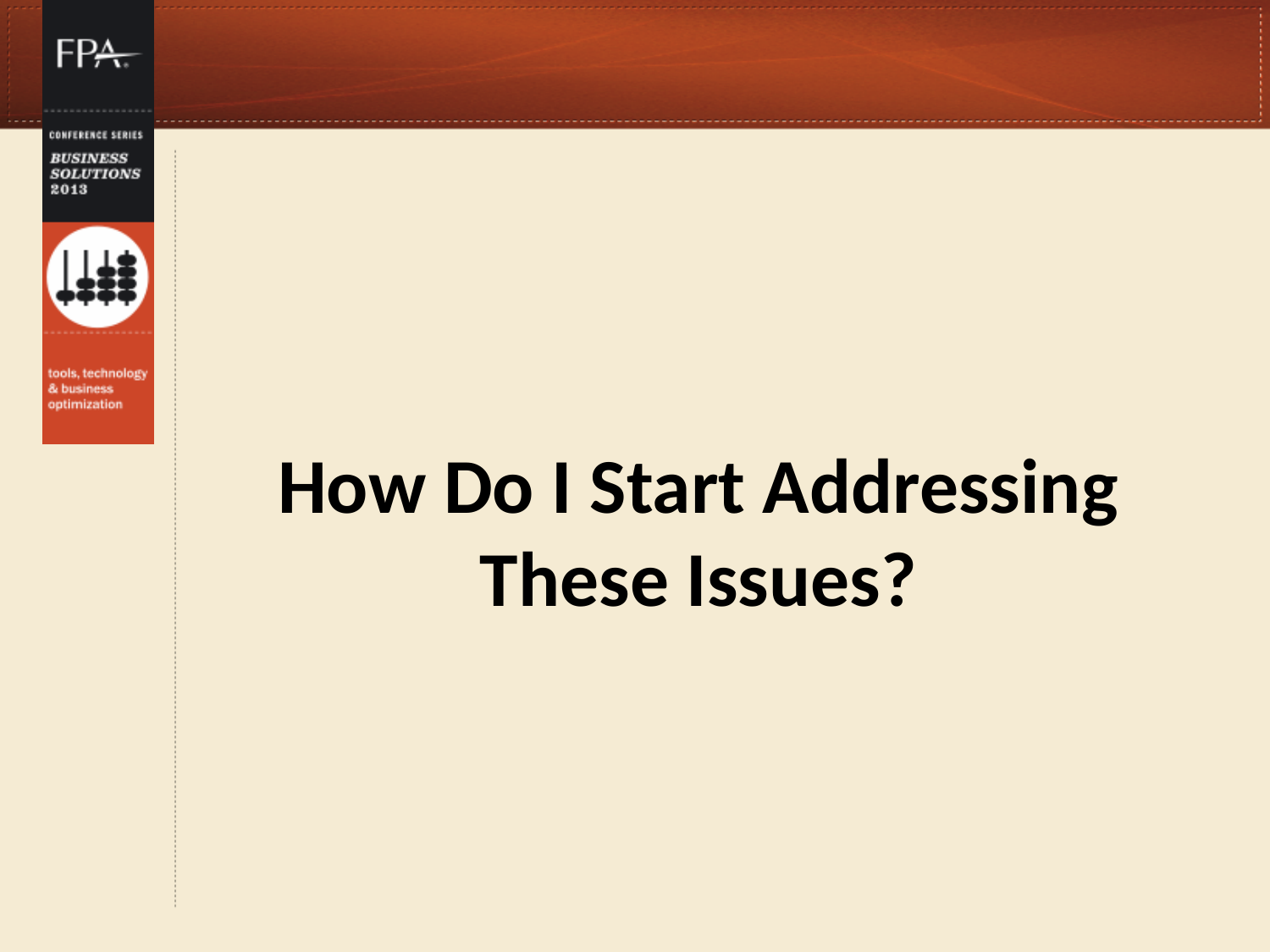

# How Do I Start Addressing These Issues?